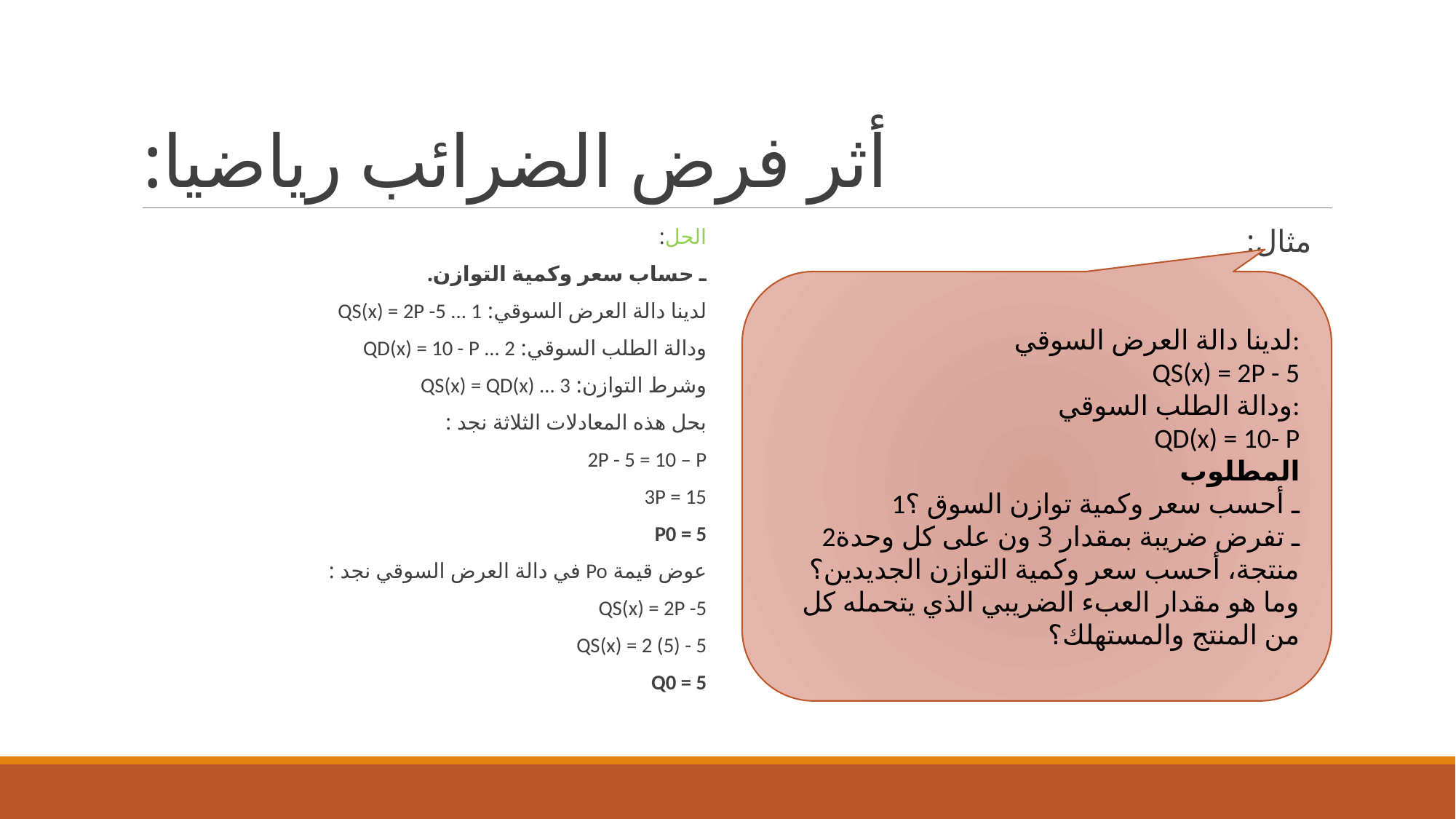

# أثر فرض الضرائب رياضيا:
الحل:
ـ حساب سعر وكمية التوازن.
لدينا دالة العرض السوقي: QS(x) = 2P -5 ... 1
ودالة الطلب السوقي: QD(x) = 10 - P ... 2
وشرط التوازن: QS(x) = QD(x) ... 3
بحل هذه المعادلات الثلاثة نجد :
2P - 5 = 10 – P
3P = 15
P0 = 5
عوض قيمة Po في دالة العرض السوقي نجد :
QS(x) = 2P -5
QS(x) = 2 (5) - 5
Q0 = 5

مثال:
لدينا دالة العرض السوقي:
QS(x) = 2P - 5
ودالة الطلب السوقي:
QD(x) = 10- P
المطلوب
1ـ أحسب سعر وكمية توازن السوق ؟
2ـ تفرض ضريبة بمقدار 3 ون على كل وحدة منتجة، أحسب سعر وكمية التوازن الجديدين؟ وما هو مقدار العبء الضريبي الذي يتحمله كل من المنتج والمستهلك؟